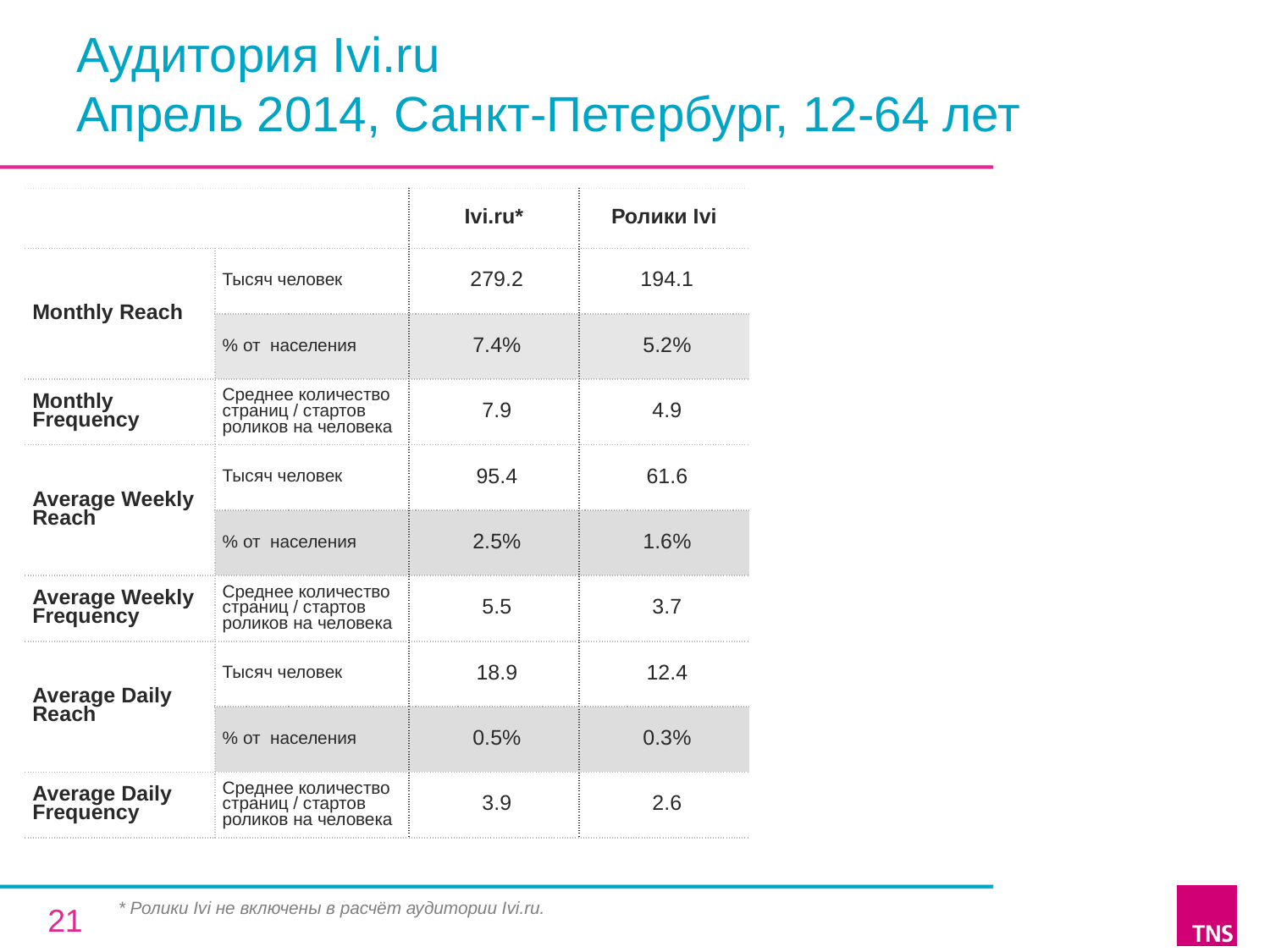

# Аудитория Ivi.ru Апрель 2014, Санкт-Петербург, 12-64 лет
|  |  | Ivi.ru\* | Ролики Ivi |
| --- | --- | --- | --- |
| Monthly Reach | Тысяч человек | 279.2 | 194.1 |
|  | % от населения | 7.4% | 5.2% |
| Monthly Frequency | Среднее количество страниц / стартов роликов на человека | 7.9 | 4.9 |
| Average Weekly Reach | Тысяч человек | 95.4 | 61.6 |
|  | % от населения | 2.5% | 1.6% |
| Average Weekly Frequency | Среднее количество страниц / стартов роликов на человека | 5.5 | 3.7 |
| Average Daily Reach | Тысяч человек | 18.9 | 12.4 |
|  | % от населения | 0.5% | 0.3% |
| Average Daily Frequency | Среднее количество страниц / стартов роликов на человека | 3.9 | 2.6 |
* Ролики Ivi не включены в расчёт аудитории Ivi.ru.
21